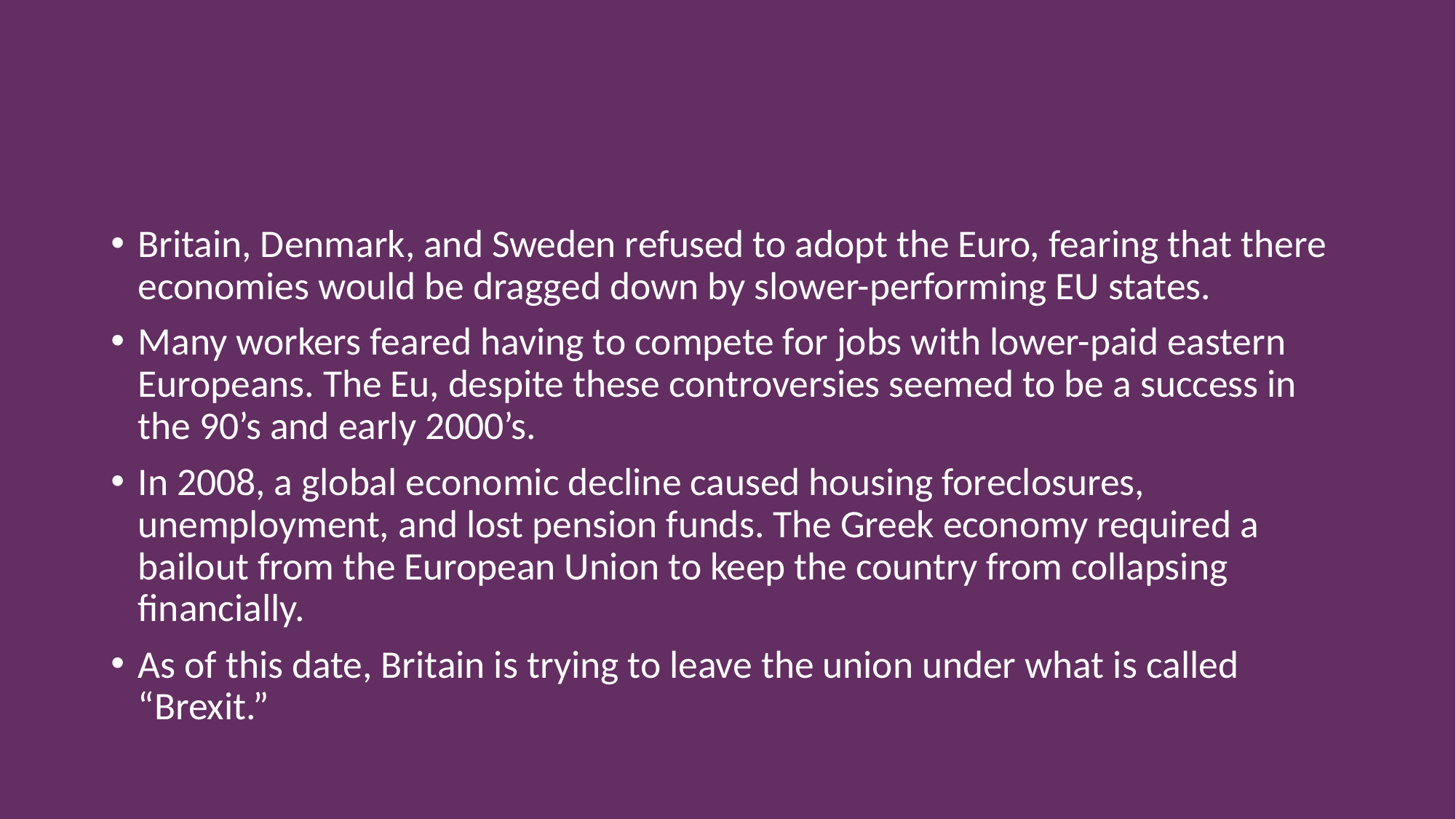

Britain, Denmark, and Sweden refused to adopt the Euro, fearing that there economies would be dragged down by slower-performing EU states.
Many workers feared having to compete for jobs with lower-paid eastern Europeans. The Eu, despite these controversies seemed to be a success in the 90’s and early 2000’s.
In 2008, a global economic decline caused housing foreclosures, unemployment, and lost pension funds. The Greek economy required a bailout from the European Union to keep the country from collapsing financially.
As of this date, Britain is trying to leave the union under what is called “Brexit.”